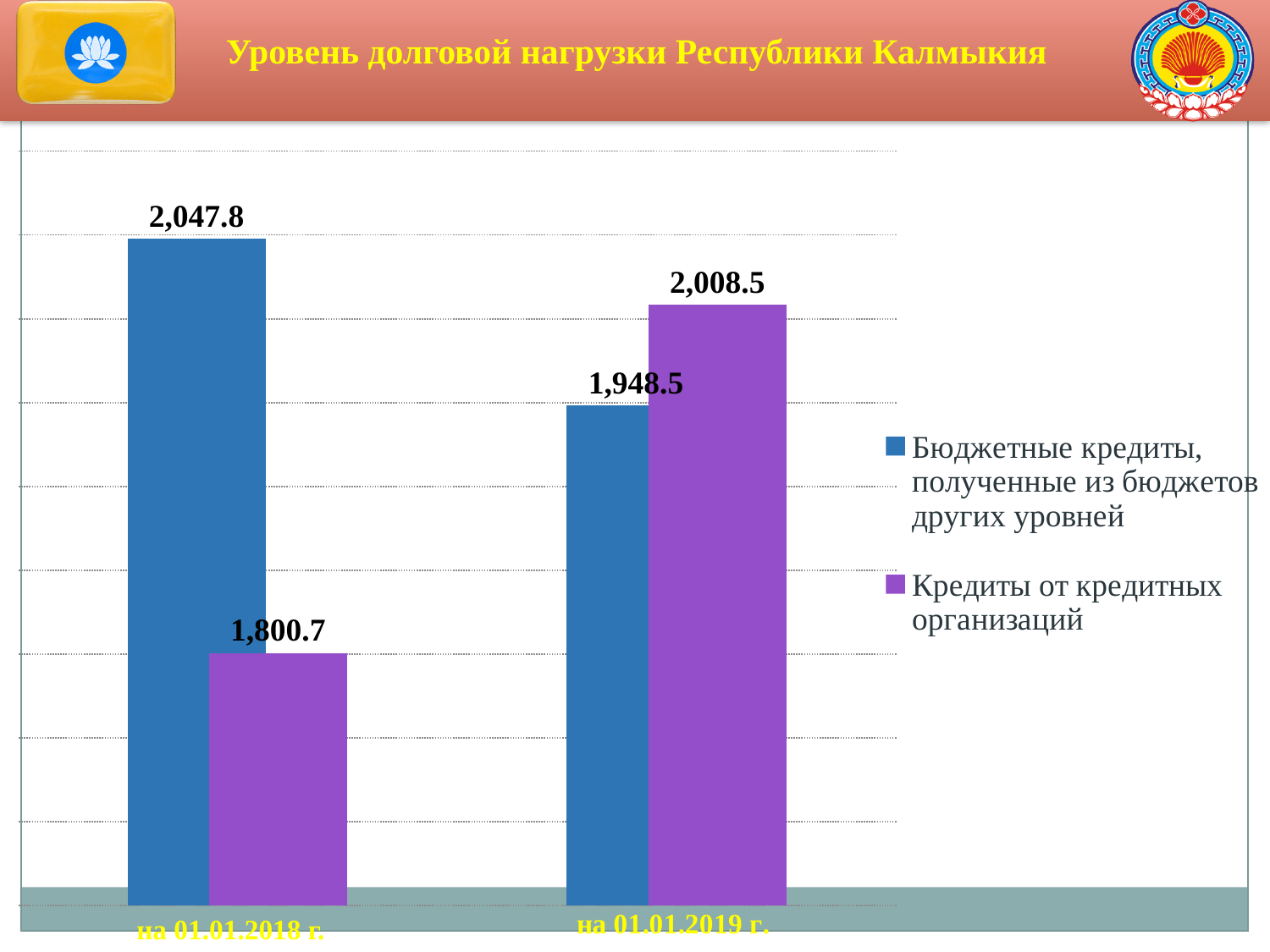

Уровень долговой нагрузки Республики Калмыкия

### Chart

| Category | Бюджетные кредиты, полученные из бюджетов других уровней | Кредиты от кредитных организаций |
|---|---|---|
| 01.01.2018 г. | 2047.8 | 1800.7 |
| 01.01.2019 | 1948.5 | 2008.5 |
на 01.01.2018 г.